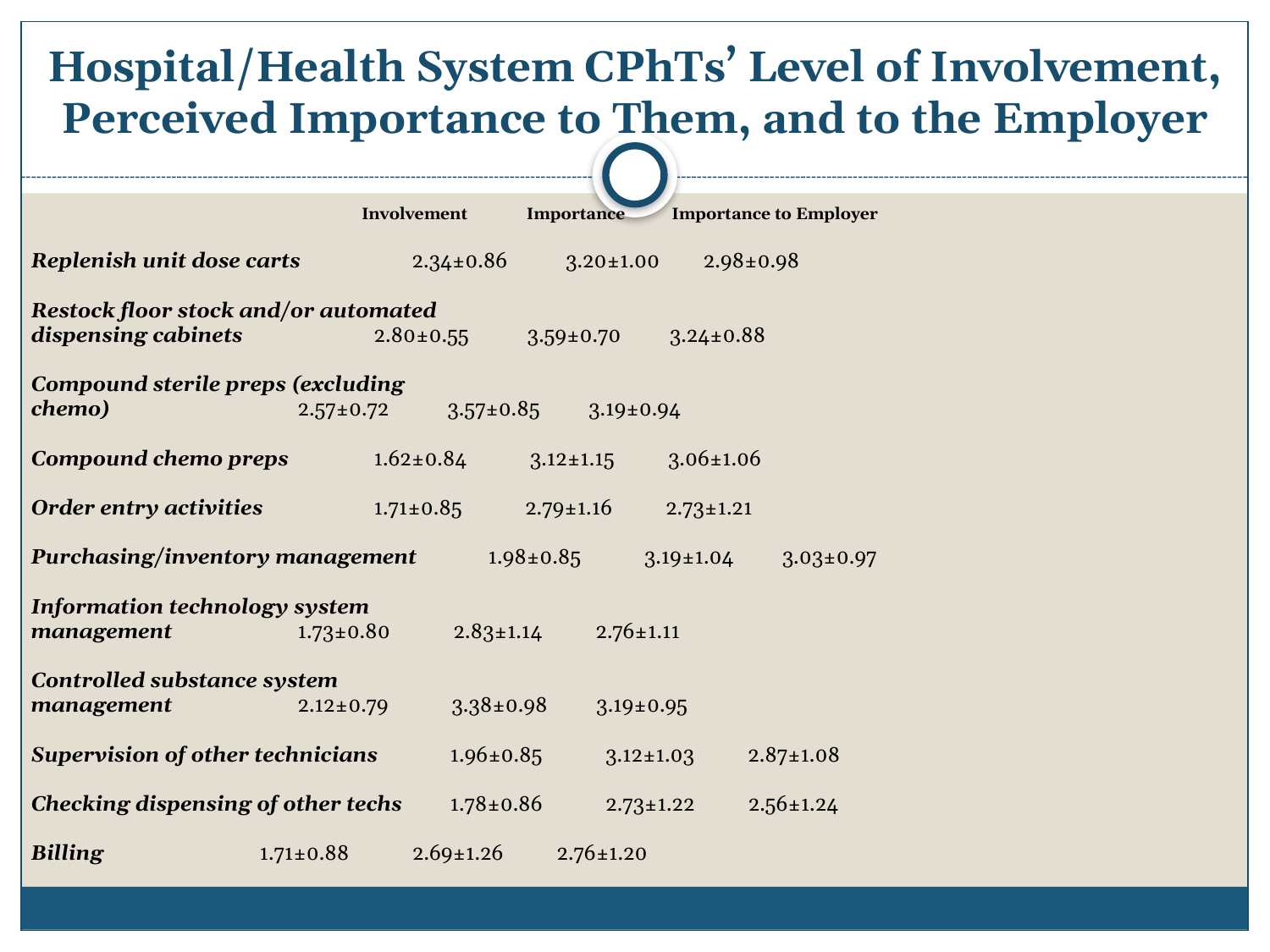

# Hospital/Health System CPhTs’ Level of Involvement, Perceived Importance to Them, and to the Employer
			                                                                         Involvement              Importance           Importance to Employer

Replenish unit dose carts			2.34±0.86            3.20±1.00         2.98±0.98

Restock floor stock and/or automated
dispensing cabinets				2.80±0.55            3.59±0.70          3.24±0.88

Compound sterile preps (excluding
chemo)					2.57±0.72            3.57±0.85          3.19±0.94

Compound chemo preps			1.62±0.84             3.12±1.15           3.06±1.06

Order entry activities			1.71±0.85             2.79±1.16           2.73±1.21

Purchasing/inventory management		1.98±0.85             3.19±1.04          3.03±0.97

Information technology system
management				1.73±0.80             2.83±1.14           2.76±1.11

Controlled substance system
management				2.12±0.79             3.38±0.98          3.19±0.95

Supervision of other technicians		1.96±0.85             3.12±1.03           2.87±1.08

Checking dispensing of other techs		1.78±0.86             2.73±1.22           2.56±1.24

Billing					1.71±0.88             2.69±1.26           2.76±1.20